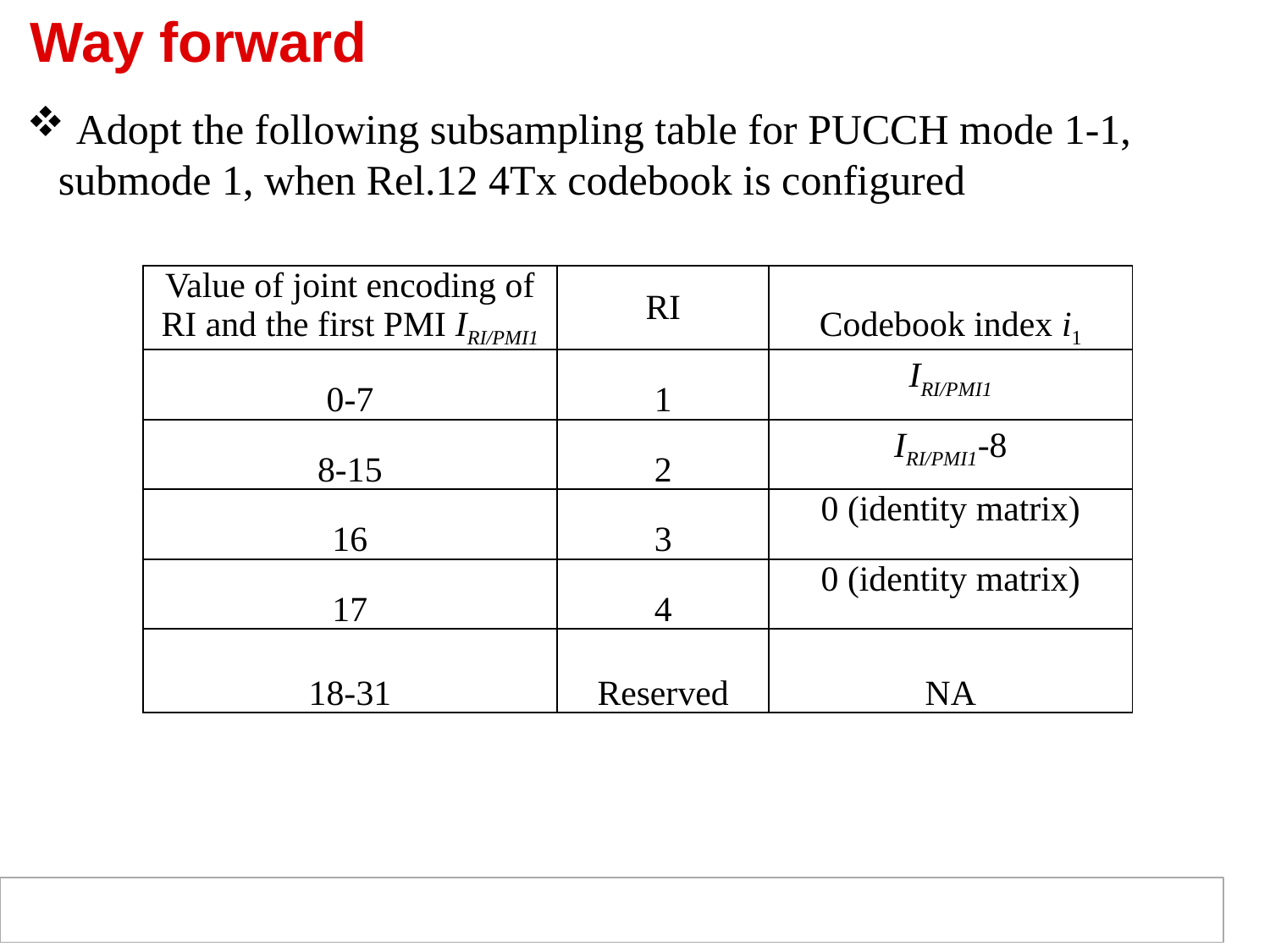

# Way forward
 Adopt the following subsampling table for PUCCH mode 1-1, submode 1, when Rel.12 4Tx codebook is configured
| Value of joint encoding of RI and the first PMI IRI/PMI1 | RI | Codebook index i1 |
| --- | --- | --- |
| 0-7 | 1 | IRI/PMI1 |
| 8-15 | 2 | IRI/PMI1-8 |
| 16 | 3 | 0 (identity matrix) |
| 17 | 4 | 0 (identity matrix) |
| 18-31 | Reserved | NA |